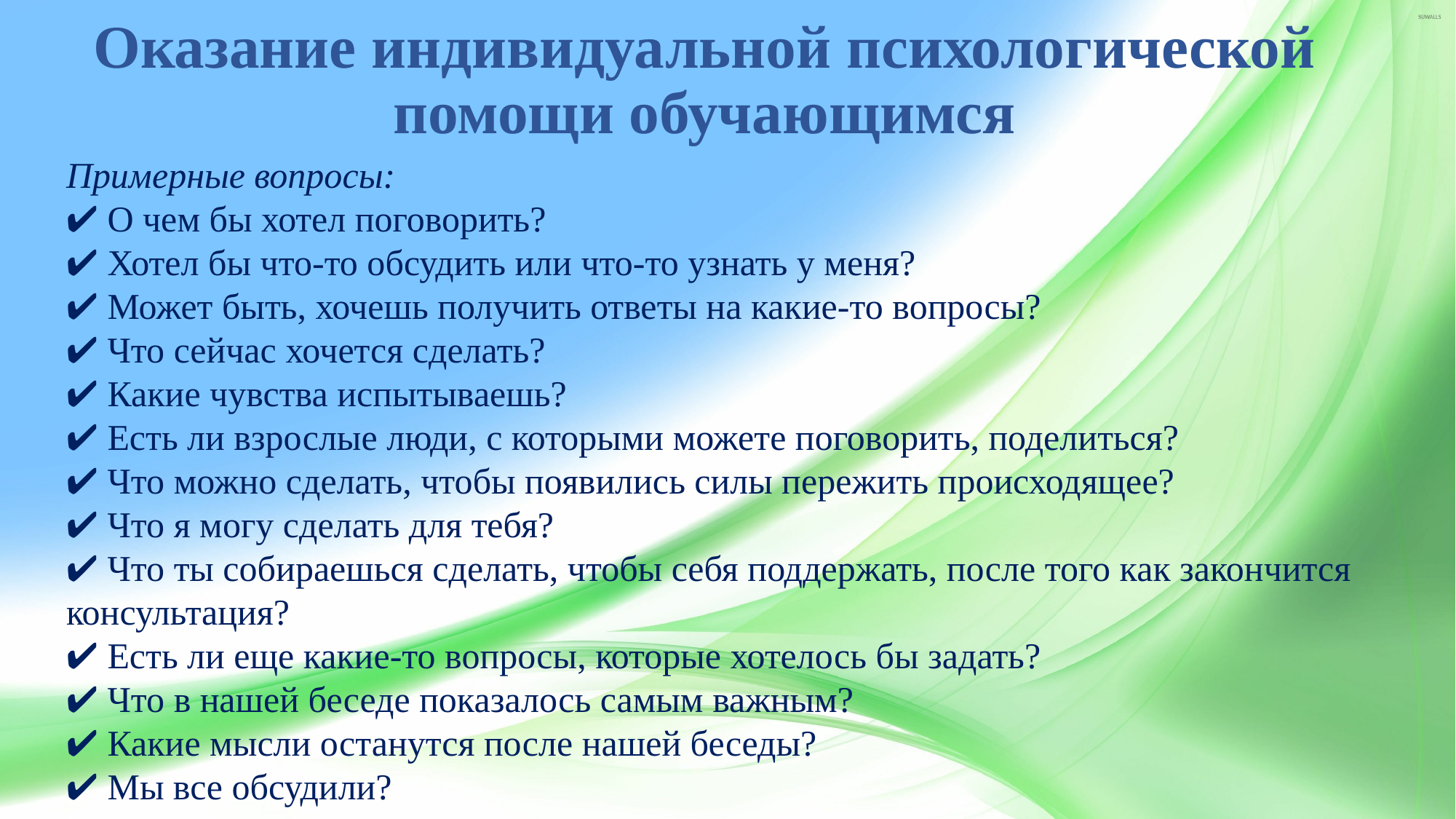

# Оказание индивидуальной психологической помощи обучающимся
Примерные вопросы:
✔ О чем бы хотел поговорить?
✔ Хотел бы что-то обсудить или что-то узнать у меня?
✔ Может быть, хочешь получить ответы на какие-то вопросы?
✔ Что сейчас хочется сделать?
✔ Какие чувства испытываешь?
✔ Есть ли взрослые люди, с которыми можете поговорить, поделиться?
✔ Что можно сделать, чтобы появились силы пережить происходящее?
✔ Что я могу сделать для тебя?
✔ Что ты собираешься сделать, чтобы себя поддержать, после того как закончится консультация?
✔ Есть ли еще какие-то вопросы, которые хотелось бы задать?
✔ Что в нашей беседе показалось самым важным?
✔ Какие мысли останутся после нашей беседы?
✔ Мы все обсудили?